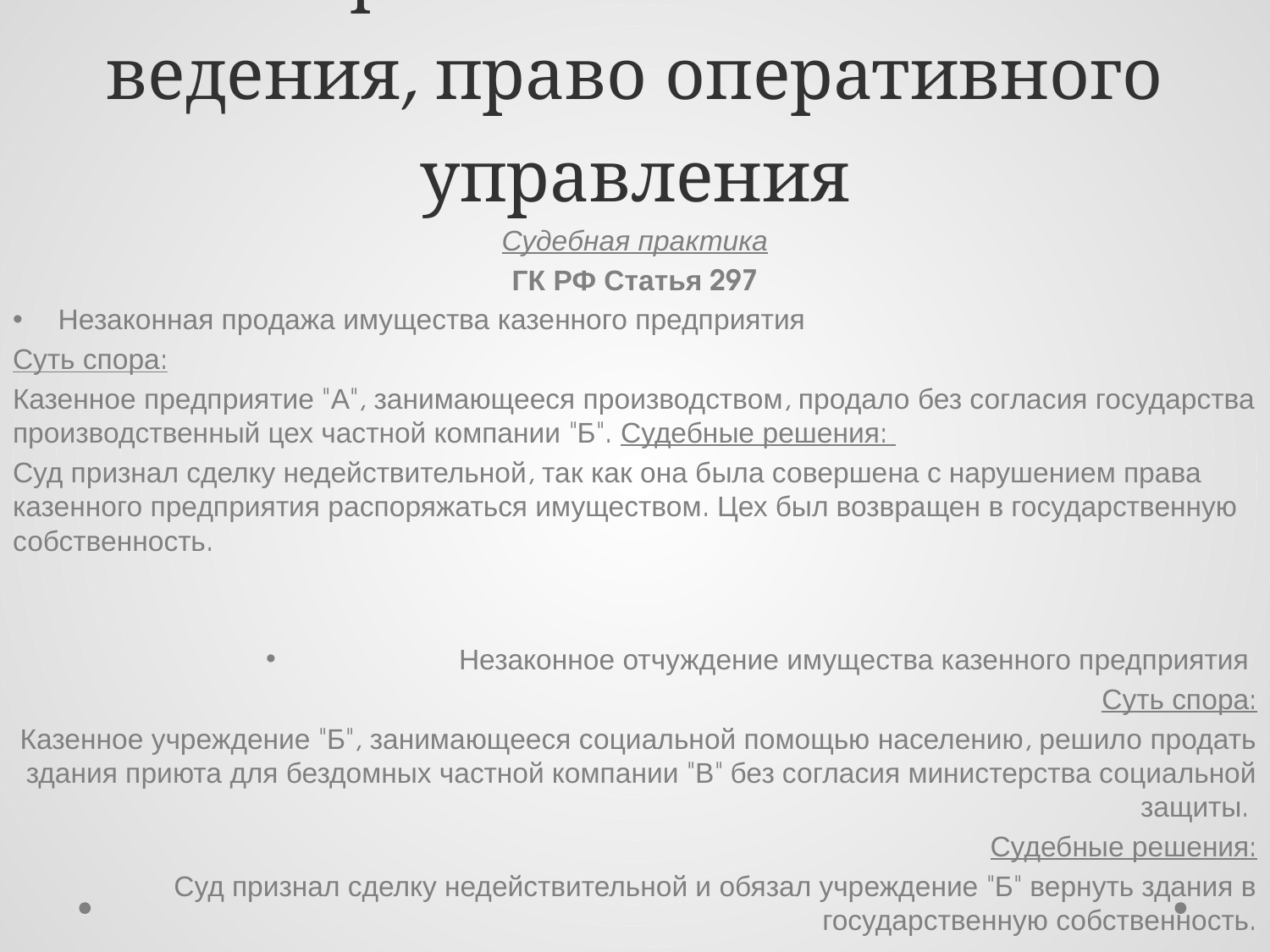

# 22.  Право хозяйственного ведения, право оперативного управления
Судебная практика
ГК РФ Статья 297
Незаконная продажа имущества казенного предприятия
Суть спора:
Казенное предприятие "А", занимающееся производством, продало без согласия государства производственный цех частной компании "Б". Судебные решения:
Суд признал сделку недействительной, так как она была совершена с нарушением права казенного предприятия распоряжаться имуществом. Цех был возвращен в государственную собственность.

Незаконное отчуждение имущества казенного предприятия
Суть спора:
Казенное учреждение "Б", занимающееся социальной помощью населению, решило продать здания приюта для бездомных частной компании "В" без согласия министерства социальной защиты.
Судебные решения:
Суд признал сделку недействительной и обязал учреждение "Б" вернуть здания в государственную собственность.